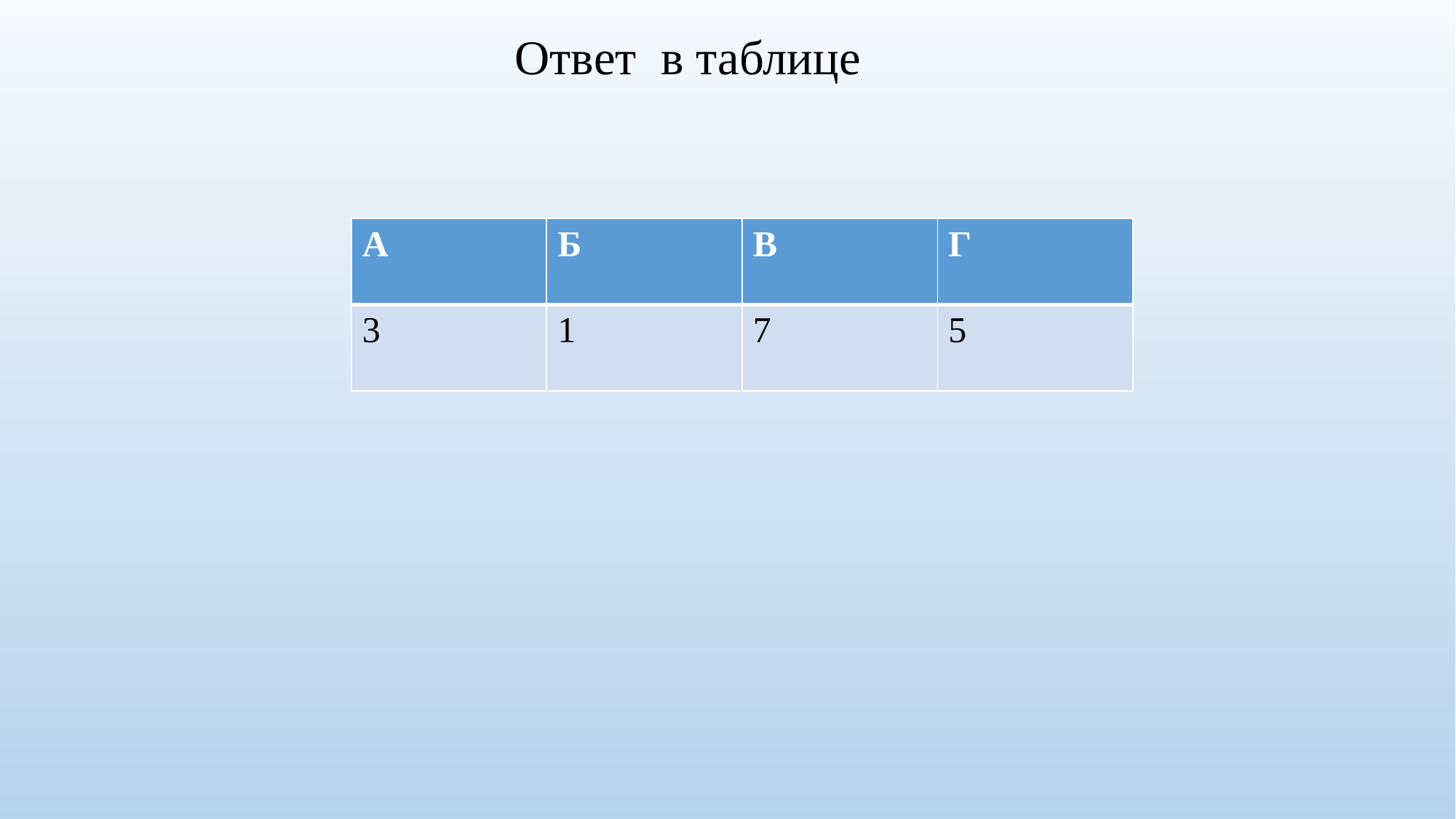

# Ответ  в таблице
| А | Б | В | Г |
| --- | --- | --- | --- |
| 3 | 1 | 7 | 5 |